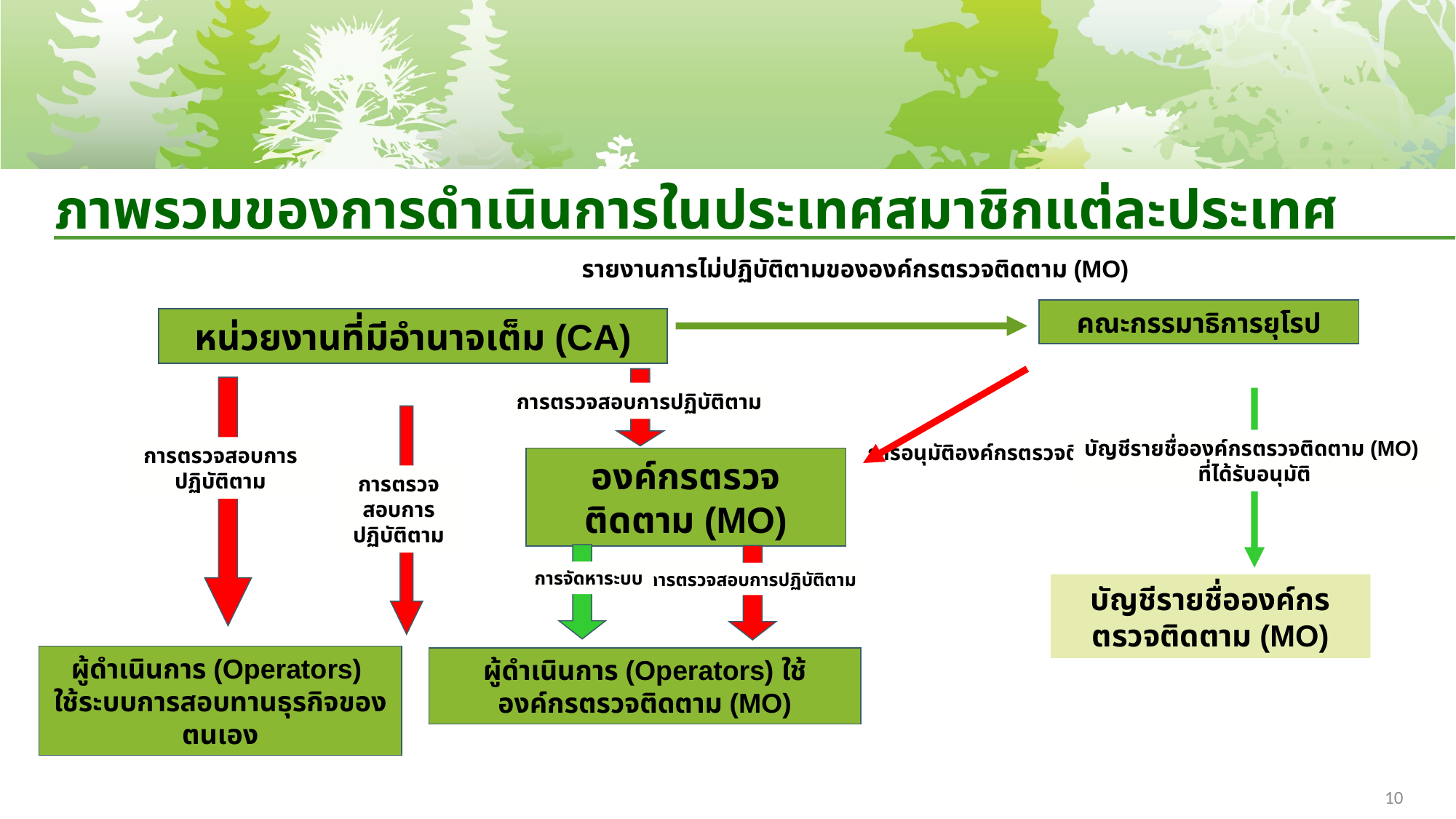

# ภาพรวมของการดำเนินการในประเทศสมาชิกแต่ละประเทศ
รายงานการไม่ปฏิบัติตามขององค์กรตรวจติดตาม (MO)
คณะกรรมาธิการยุโรป
หน่วยงานที่มีอำนาจเต็ม (CA)

การตรวจสอบการปฏิบัติตาม

บัญชีรายชื่อองค์กรตรวจติดตาม (MO)
ที่ได้รับอนุมัติ
การอนุมัติองค์กรตรวจติดตาม (MO)
การตรวจสอบการปฏิบัติตาม
องค์กรตรวจติดตาม (MO)

การจัดหาระบบ
การตรวจสอบการปฏิบัติตาม
บัญชีรายชื่อองค์กรตรวจติดตาม (MO)
ผู้ดำเนินการ (Operators)
ใช้ระบบการสอบทานธุรกิจของตนเอง
ผู้ดำเนินการ (Operators) ใช้
องค์กรตรวจติดตาม (MO)

การตรวจสอบการปฏิบัติตาม
10